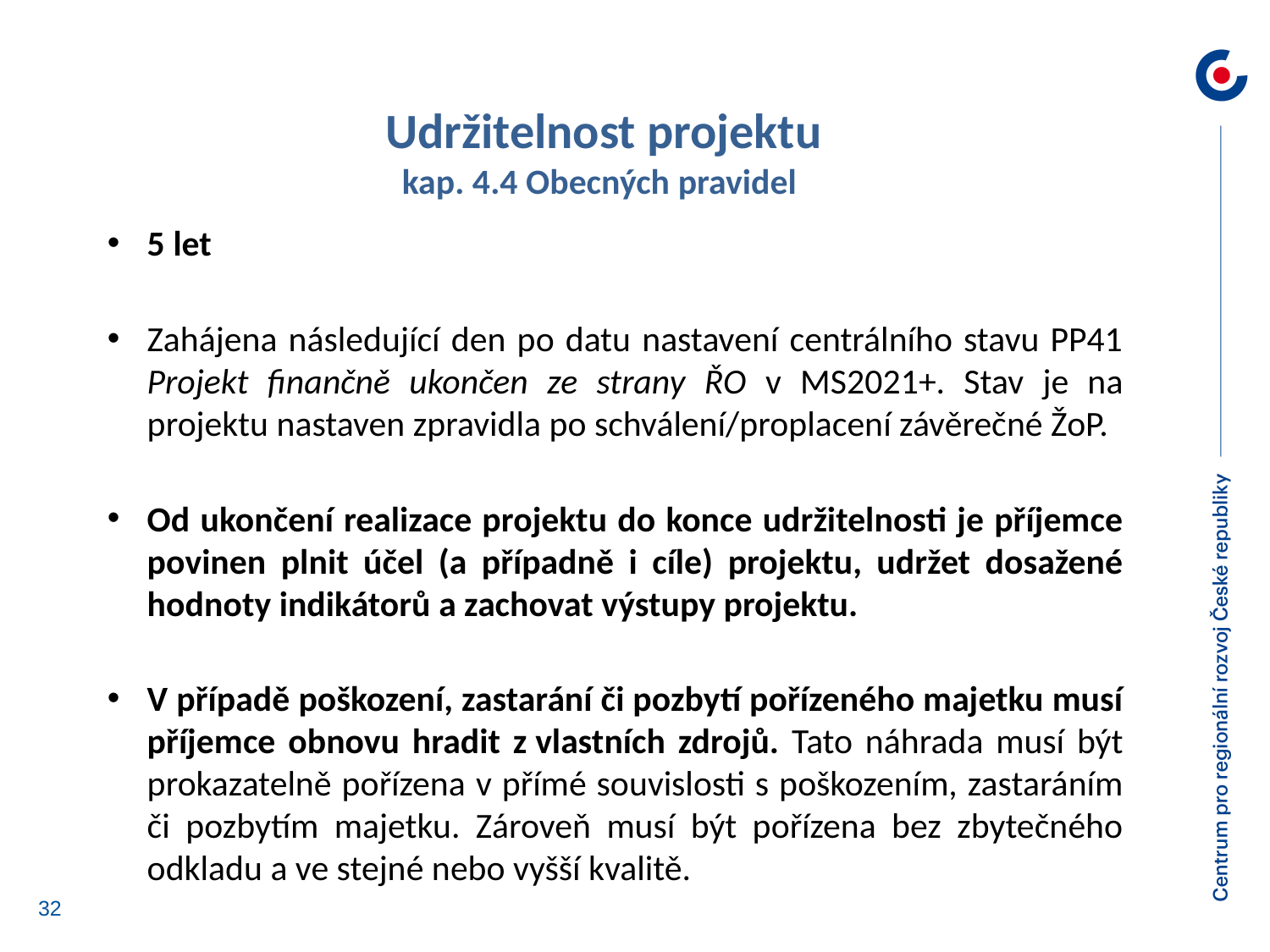

Udržitelnost projektu
kap. 4.4 Obecných pravidel
5 let

Zahájena následující den po datu nastavení centrálního stavu PP41 Projekt finančně ukončen ze strany ŘO v MS2021+. Stav je na projektu nastaven zpravidla po schválení/proplacení závěrečné ŽoP.

Od ukončení realizace projektu do konce udržitelnosti je příjemce povinen plnit účel (a případně i cíle) projektu, udržet dosažené hodnoty indikátorů a zachovat výstupy projektu.

V případě poškození, zastarání či pozbytí pořízeného majetku musí příjemce obnovu hradit z vlastních zdrojů. Tato náhrada musí být prokazatelně pořízena v přímé souvislosti s poškozením, zastaráním či pozbytím majetku. Zároveň musí být pořízena bez zbytečného odkladu a ve stejné nebo vyšší kvalitě.

32